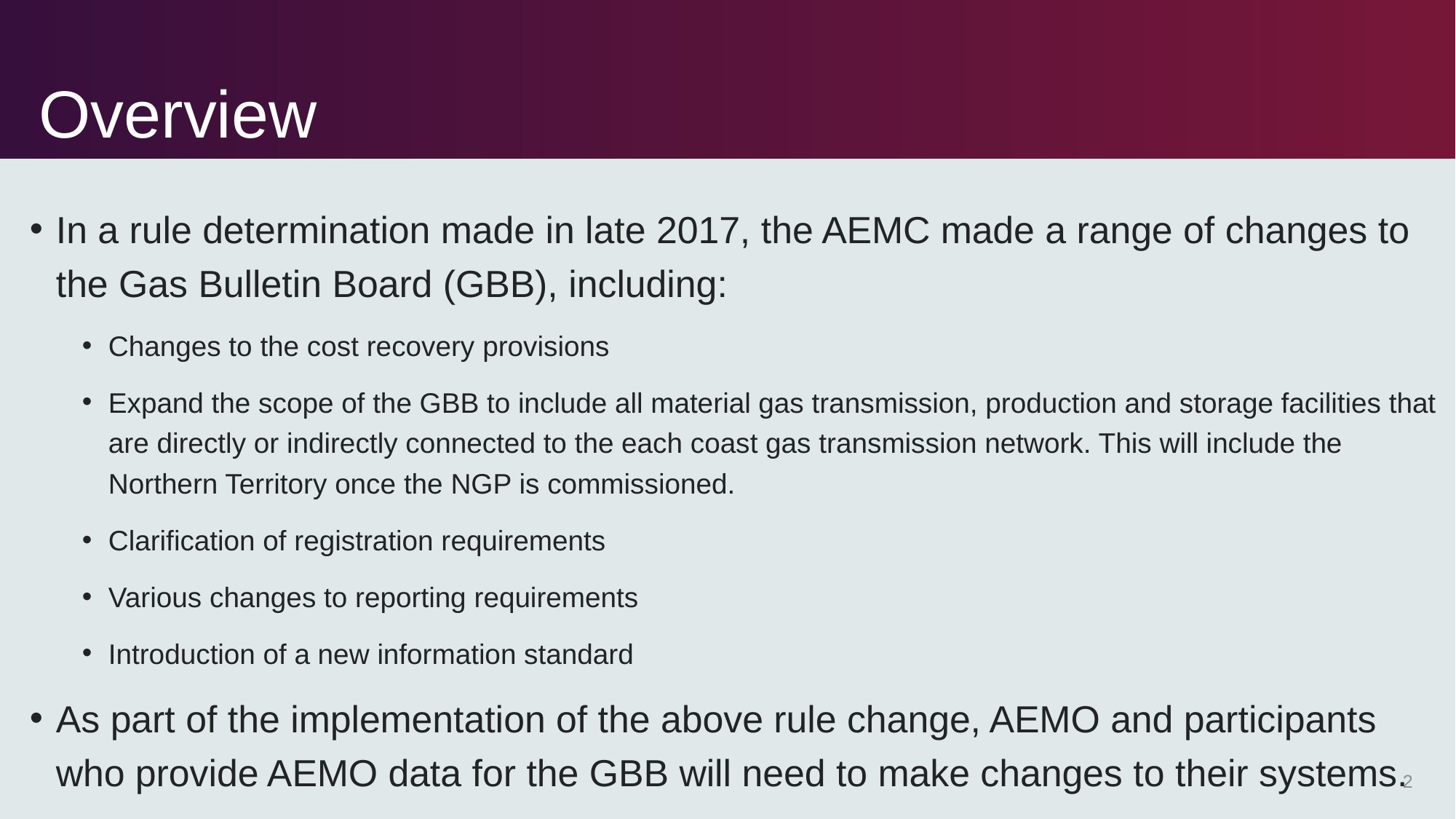

08/06/2018
# Overview
In a rule determination made in late 2017, the AEMC made a range of changes to the Gas Bulletin Board (GBB), including:
Changes to the cost recovery provisions
Expand the scope of the GBB to include all material gas transmission, production and storage facilities that are directly or indirectly connected to the each coast gas transmission network. This will include the Northern Territory once the NGP is commissioned.
Clarification of registration requirements
Various changes to reporting requirements
Introduction of a new information standard
As part of the implementation of the above rule change, AEMO and participants who provide AEMO data for the GBB will need to make changes to their systems.
2